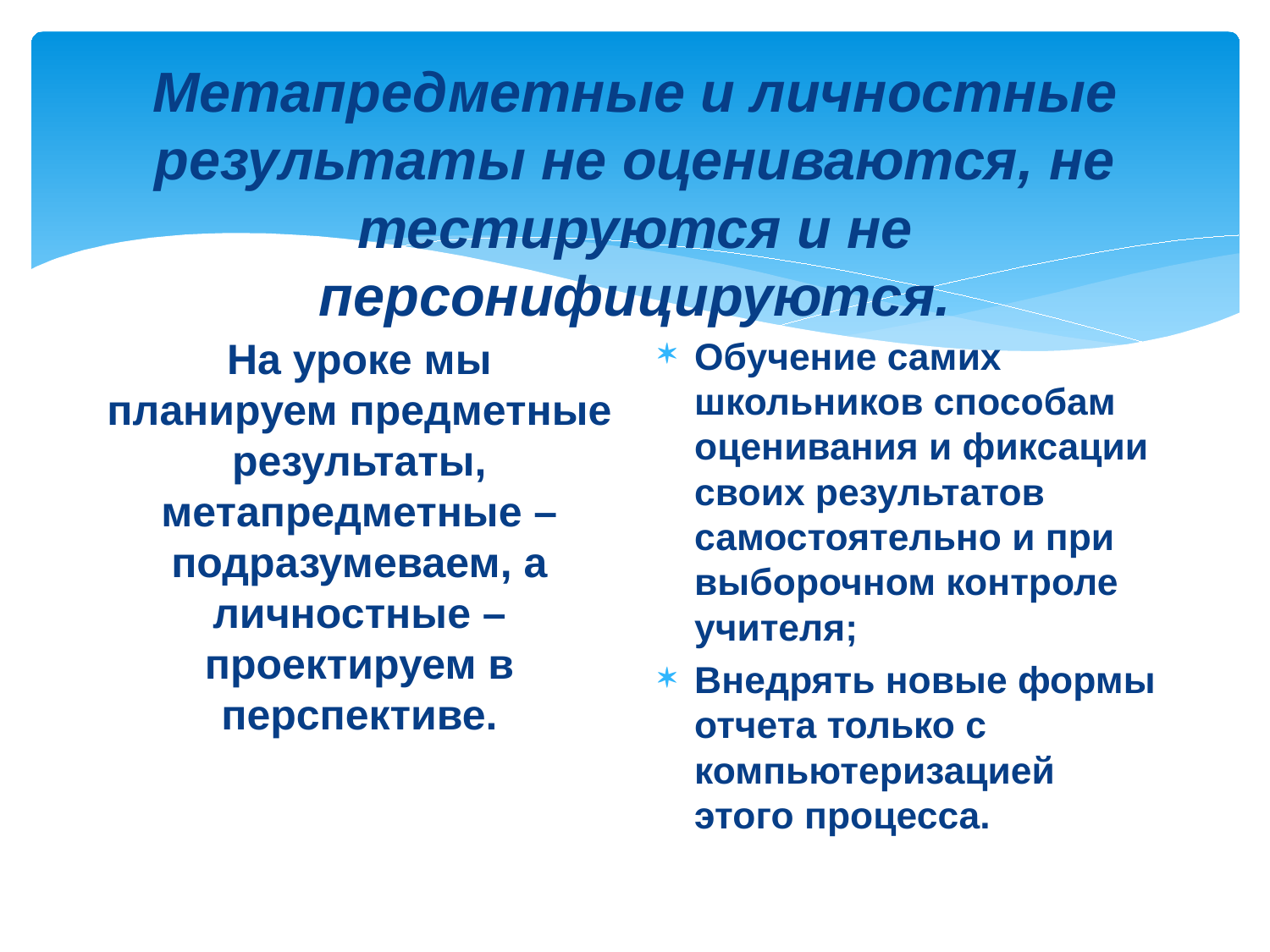

# Метапредметные и личностные результаты не оцениваются, не тестируются и не персонифицируются.
На уроке мы планируем предметные результаты, метапредметные – подразумеваем, а личностные – проектируем в перспективе.
Обучение самих школьников способам оценивания и фиксации своих результатов самостоятельно и при выборочном контроле учителя;
Внедрять новые формы отчета только с компьютеризацией этого процесса.